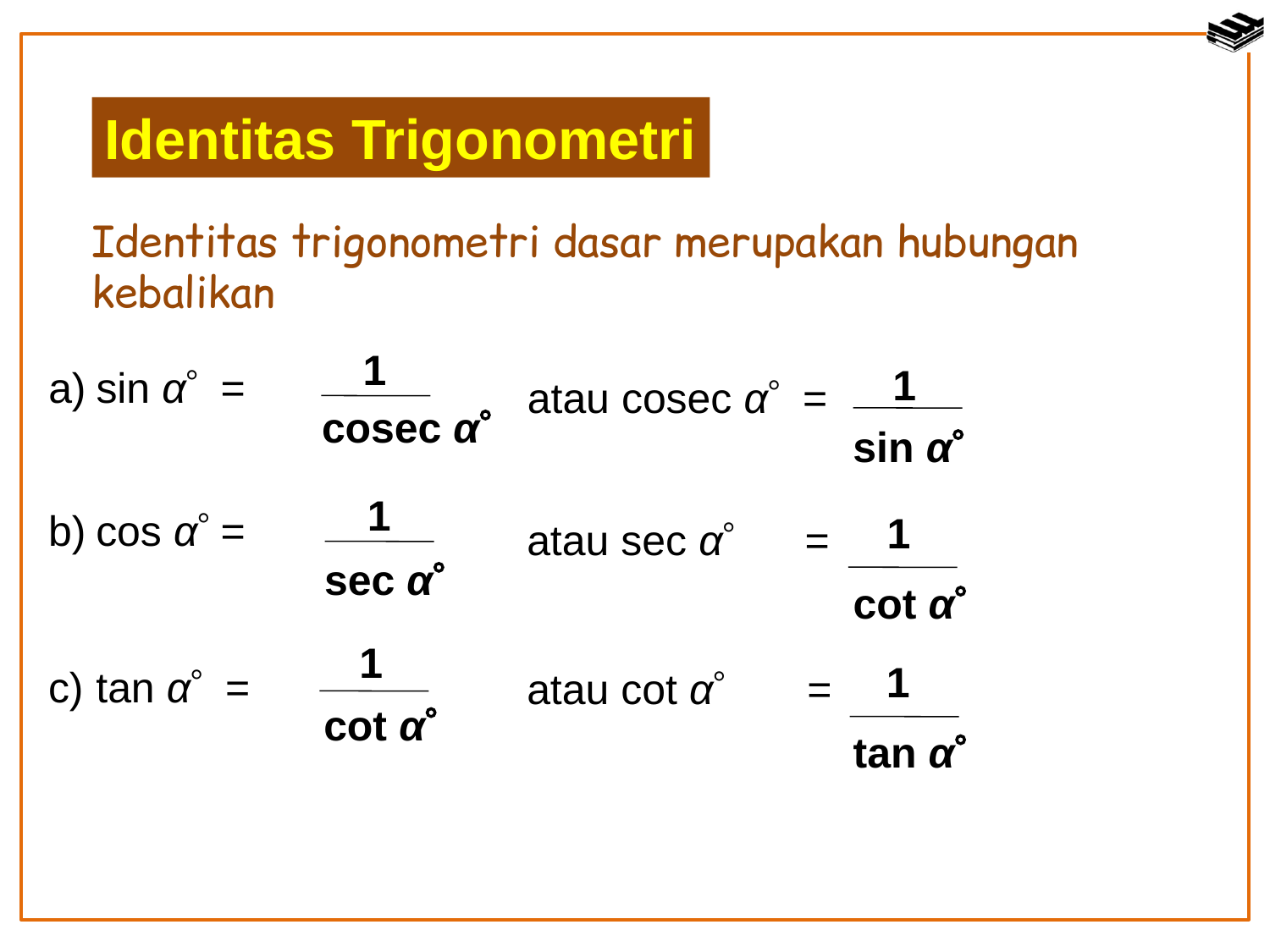

Identitas Trigonometri
Identitas trigonometri dasar merupakan hubungan kebalikan
1
cosec α°

1
sin α°
a)	sin α°  =
atau cosec α°  =
1
sec α°
b)	cos α° =
1
cot α°
atau sec α°      =
1
cot α°
1
tan α°
c)	tan α°  =
atau cot α°       =